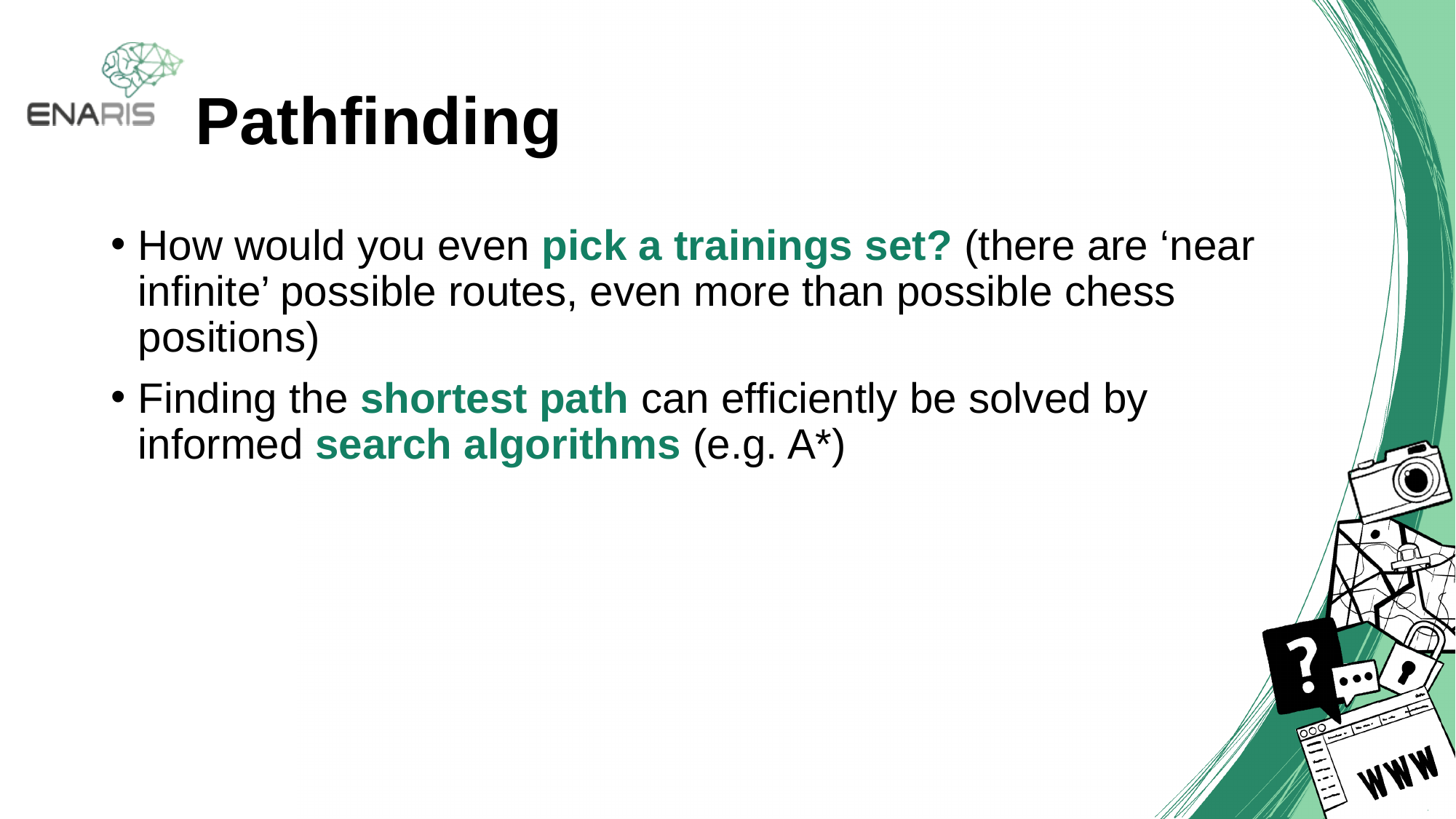

# Pathfinding
How would you even pick a trainings set? (there are ‘near infinite’ possible routes, even more than possible chess positions)
Finding the shortest path can efficiently be solved by informed search algorithms (e.g. A*)